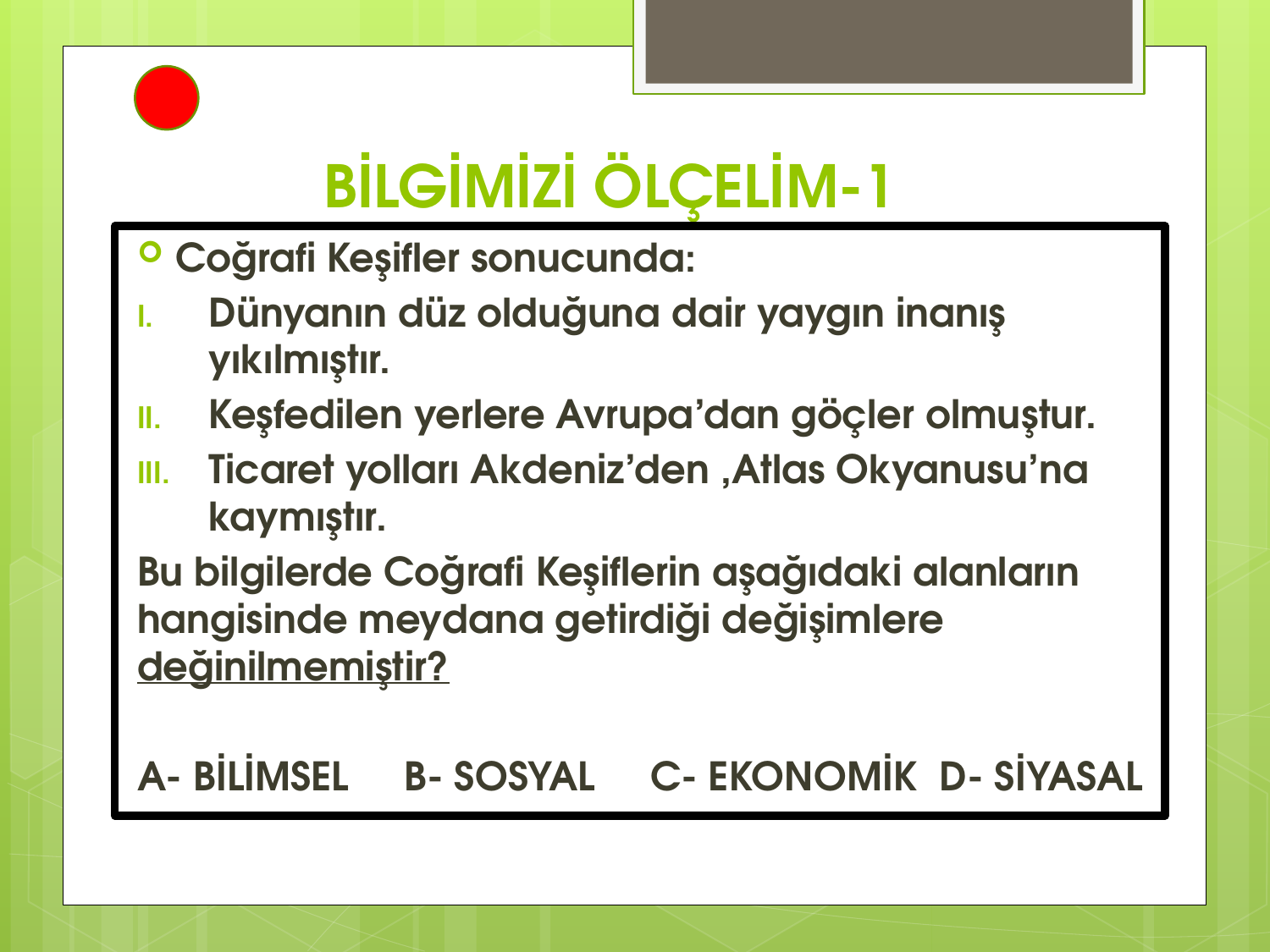

# BİLGİMİZİ ÖLÇELİM-1
Coğrafi Keşifler sonucunda:
Dünyanın düz olduğuna dair yaygın inanış yıkılmıştır.
Keşfedilen yerlere Avrupa’dan göçler olmuştur.
Ticaret yolları Akdeniz’den ,Atlas Okyanusu’na kaymıştır.
Bu bilgilerde Coğrafi Keşiflerin aşağıdaki alanların hangisinde meydana getirdiği değişimlere değinilmemiştir?

A- BİLİMSEL     B- SOSYAL     C- EKONOMİK  D- SİYASAL